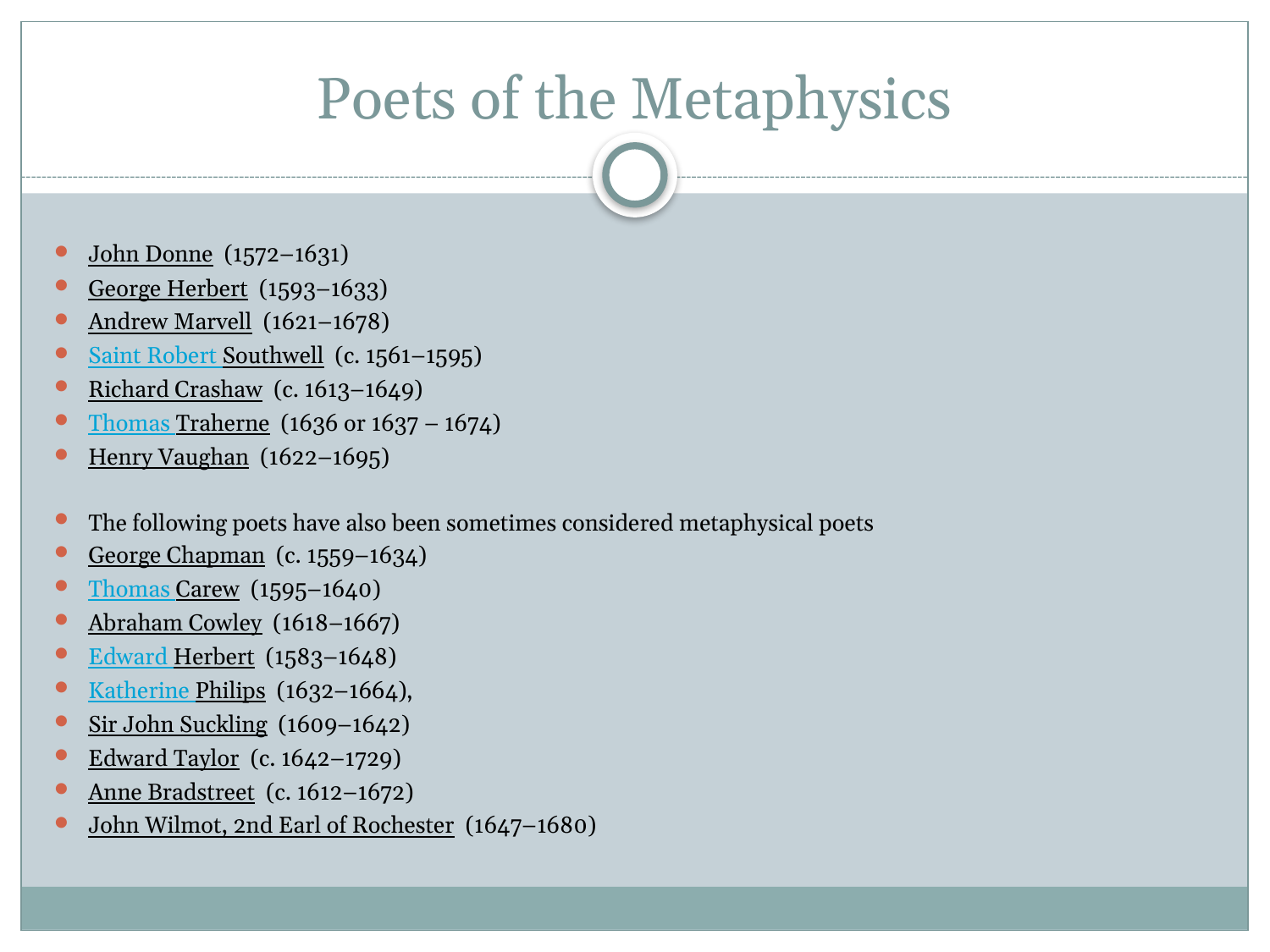

# Poets of the Metaphysics

John Donne  (1572–1631)
George Herbert  (1593–1633)
Andrew Marvell  (1621–1678)
Saint Robert Southwell  (c. 1561–1595)
Richard Crashaw  (c. 1613–1649)
Thomas Traherne  (1636 or 1637 – 1674)
Henry Vaughan  (1622–1695)

The following poets have also been sometimes considered metaphysical poets
George Chapman  (c. 1559–1634)
Thomas Carew  (1595–1640)
Abraham Cowley  (1618–1667)
Edward Herbert  (1583–1648)
Katherine Philips  (1632–1664),
Sir John Suckling  (1609–1642)
Edward Taylor  (c. 1642–1729)
Anne Bradstreet  (c. 1612–1672)
John Wilmot, 2nd Earl of Rochester  (1647–1680)